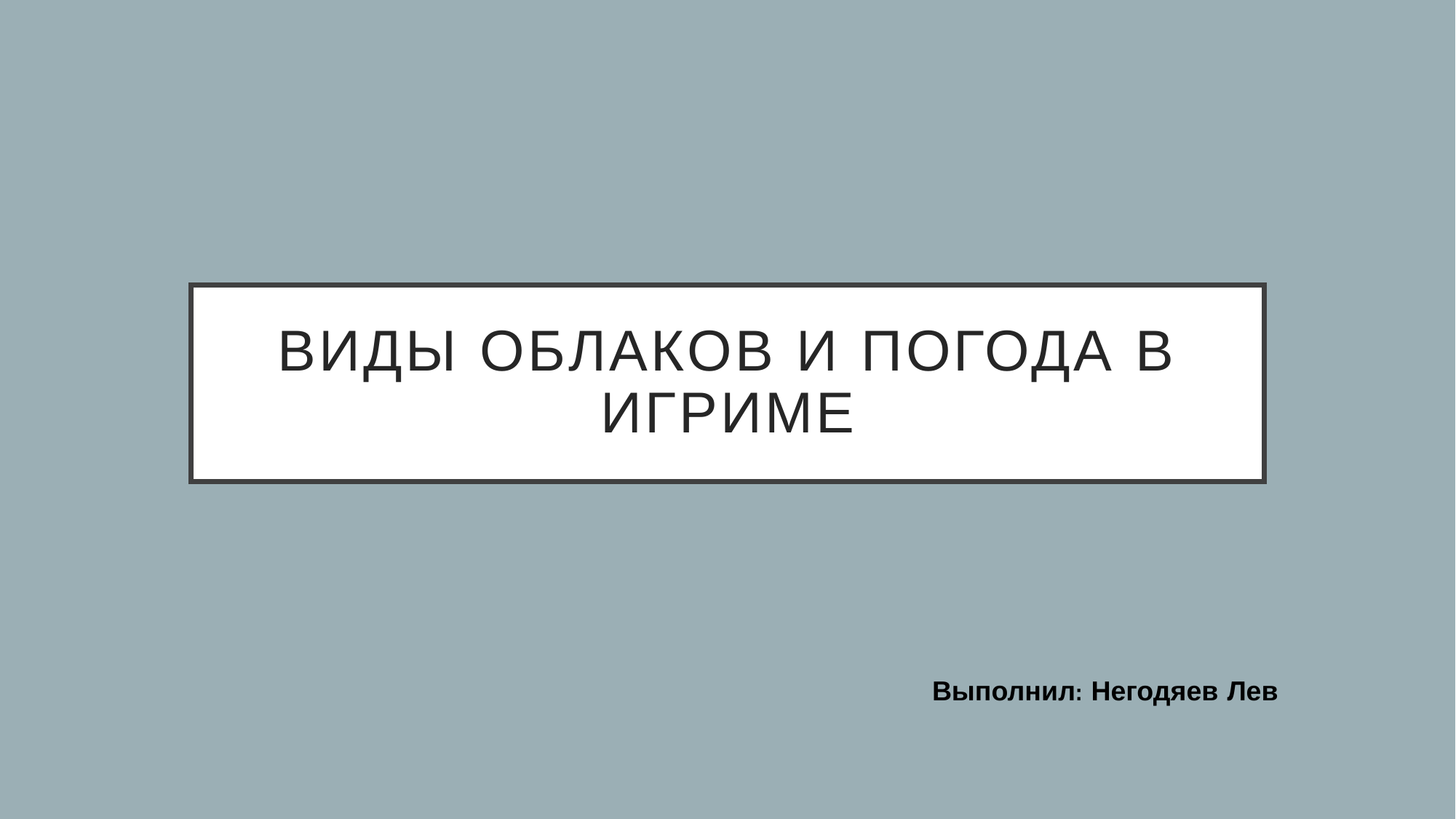

# Виды облаков и погода в Игриме

Выполнил: Негодяев Лев